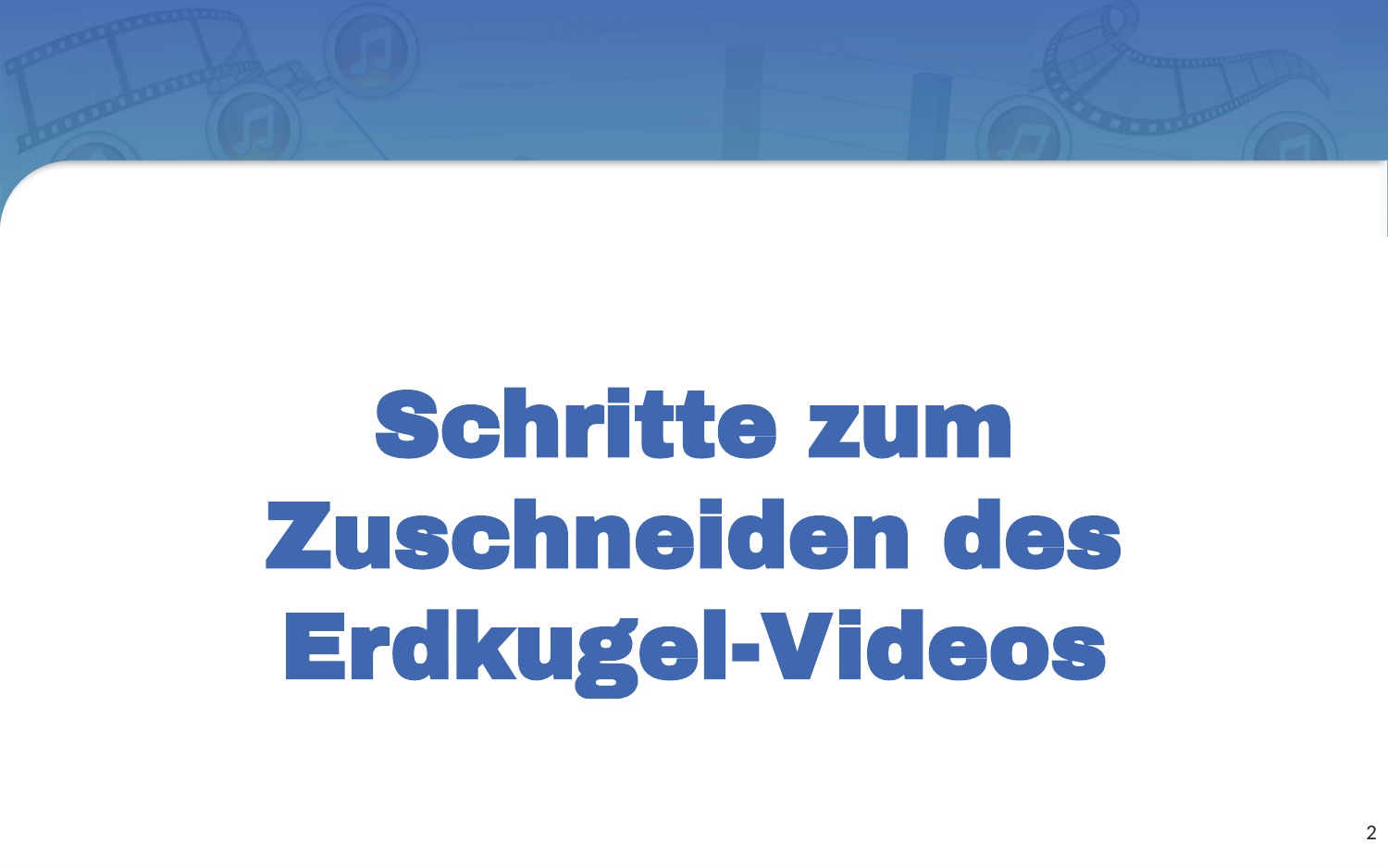

# Schritte zum Zuschneiden des Erdkugel-Videos
2